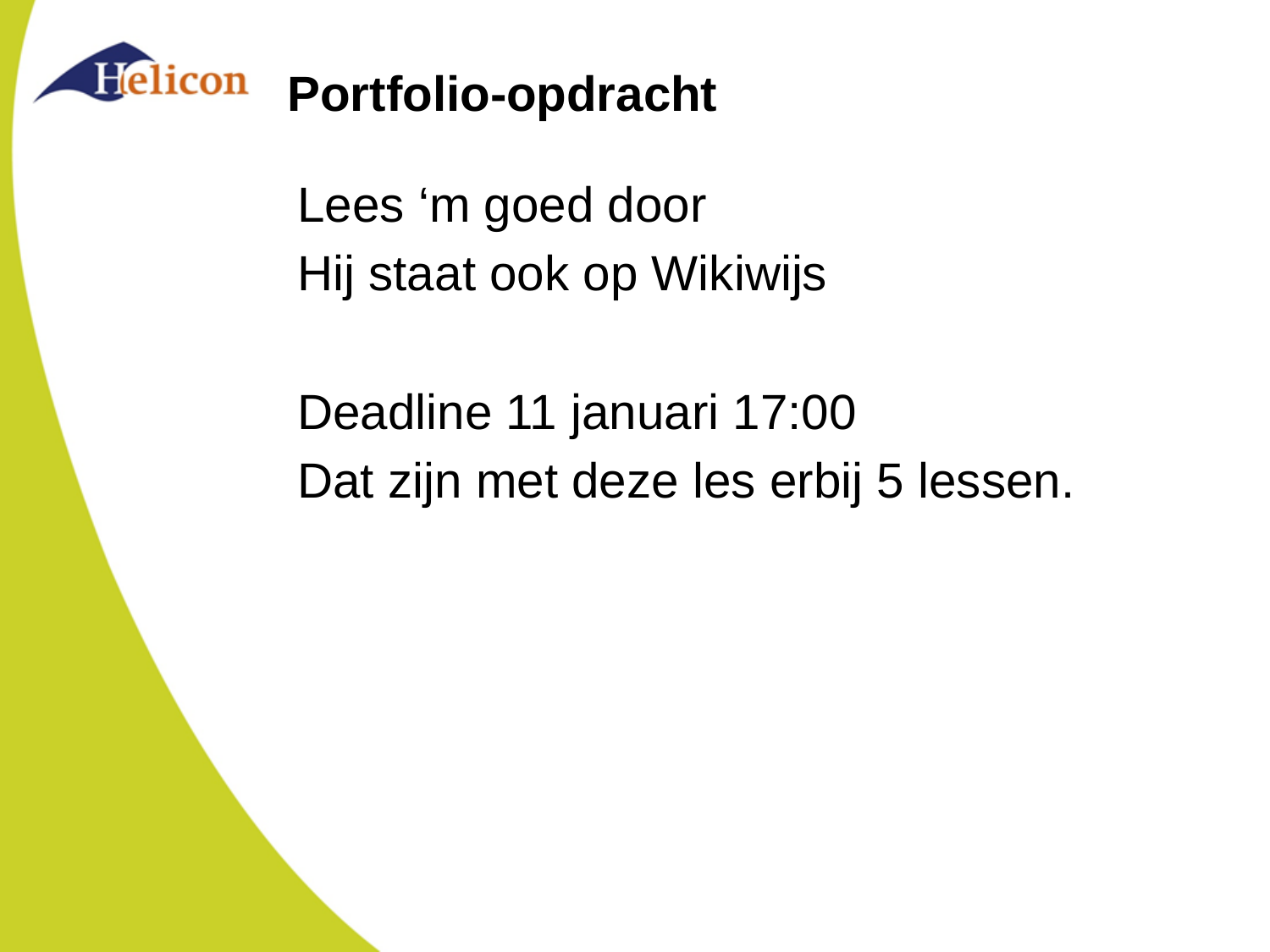

# Portfolio-opdracht
Lees ‘m goed door
Hij staat ook op Wikiwijs

Deadline 11 januari 17:00
Dat zijn met deze les erbij 5 lessen.